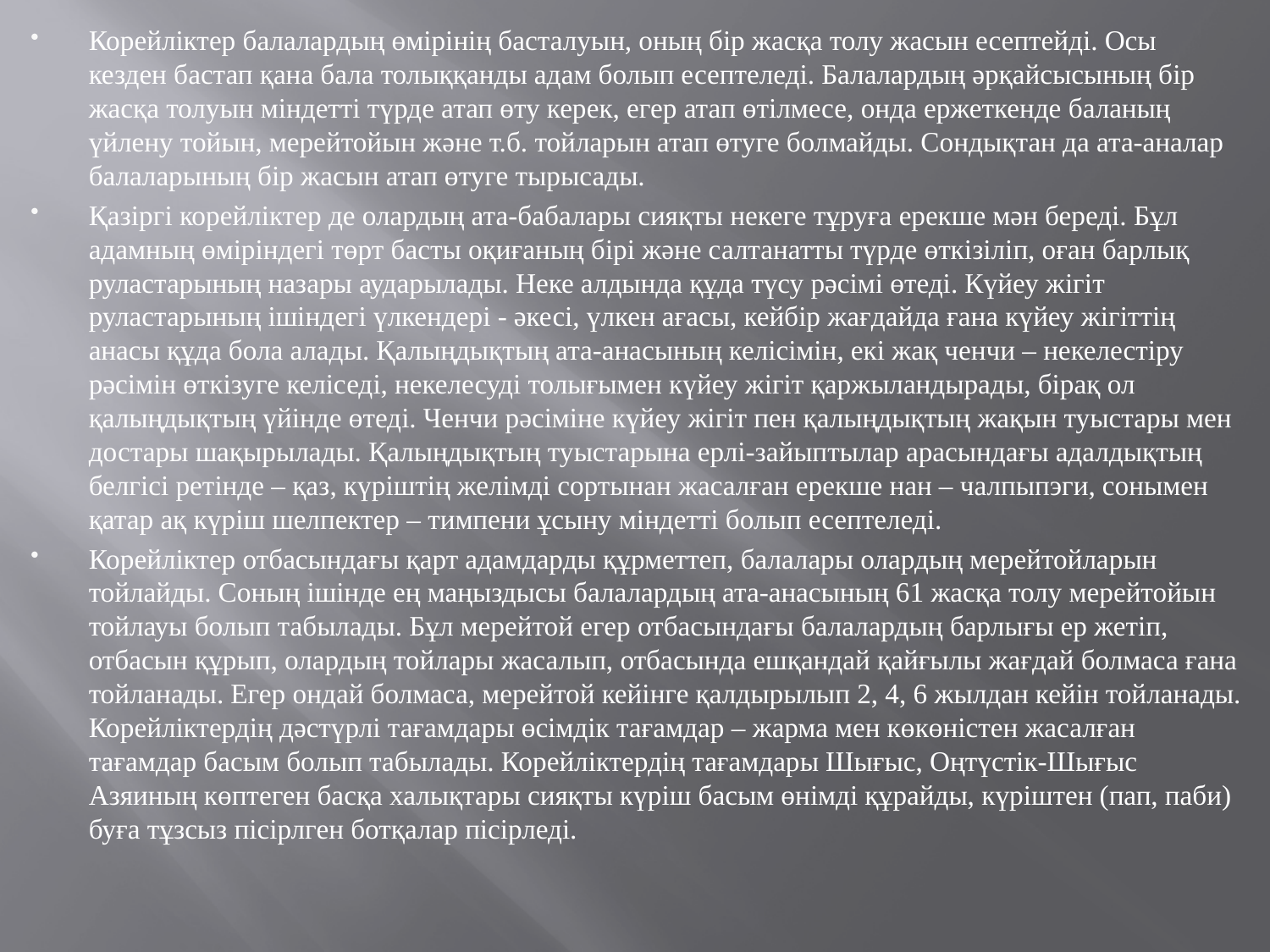

Корейліктер балалардың өмірінің басталуын, оның бір жасқа толу жасын есептейді. Осы кезден бастап қана бала толыққанды адам болып есептеледі. Балалардың әрқайсысының бір жасқа толуын міндетті түрде атап өту керек, егер атап өтілмесе, онда ержеткенде баланың үйлену тойын, мерейтойын және т.б. тойларын атап өтуге болмайды. Сондықтан да ата-аналар балаларының бір жасын атап өтуге тырысады.
Қазіргі корейліктер де олардың ата-бабалары сияқты некеге тұруға ерекше мән береді. Бұл адамның өміріндегі төрт басты оқиғаның бірі және салтанатты түрде өткізіліп, оған барлық руластарының назары аударылады. Неке алдында құда түсу рәсімі өтеді. Күйеу жігіт руластарының ішіндегі үлкендері - әкесі, үлкен ағасы, кейбір жағдайда ғана күйеу жігіттің анасы құда бола алады. Қалыңдықтың ата-анасының келісімін, екі жақ ченчи – некелестіру рәсімін өткізуге келіседі, некелесуді толығымен күйеу жігіт қаржыландырады, бірақ ол қалыңдықтың үйінде өтеді. Ченчи рәсіміне күйеу жігіт пен қалыңдықтың жақын туыстары мен достары шақырылады. Қалыңдықтың туыстарына ерлі-зайыптылар арасындағы адалдықтың белгісі ретінде – қаз, күріштің желімді сортынан жасалған ерекше нан – чалпыпэги, сонымен қатар ақ күріш шелпектер – тимпени ұсыну міндетті болып есептеледі.
Корейліктер отбасындағы қарт адамдарды құрметтеп, балалары олардың мерейтойларын тойлайды. Соның ішінде ең маңыздысы балалардың ата-анасының 61 жасқа толу мерейтойын тойлауы болып табылады. Бұл мерейтой егер отбасындағы балалардың барлығы ер жетіп, отбасын құрып, олардың тойлары жасалып, отбасында ешқандай қайғылы жағдай болмаса ғана тойланады. Егер ондай болмаса, мерейтой кейінге қалдырылып 2, 4, 6 жылдан кейін тойланады. Корейліктердің дәстүрлі тағамдары өсімдік тағамдар – жарма мен көкөністен жасалған тағамдар басым болып табылады. Корейліктердің тағамдары Шығыс, Оңтүстік-Шығыс Азяиның көптеген басқа халықтары сияқты күріш басым өнімді құрайды, күріштен (пап, паби) буға тұзсыз пісірлген ботқалар пісірледі.